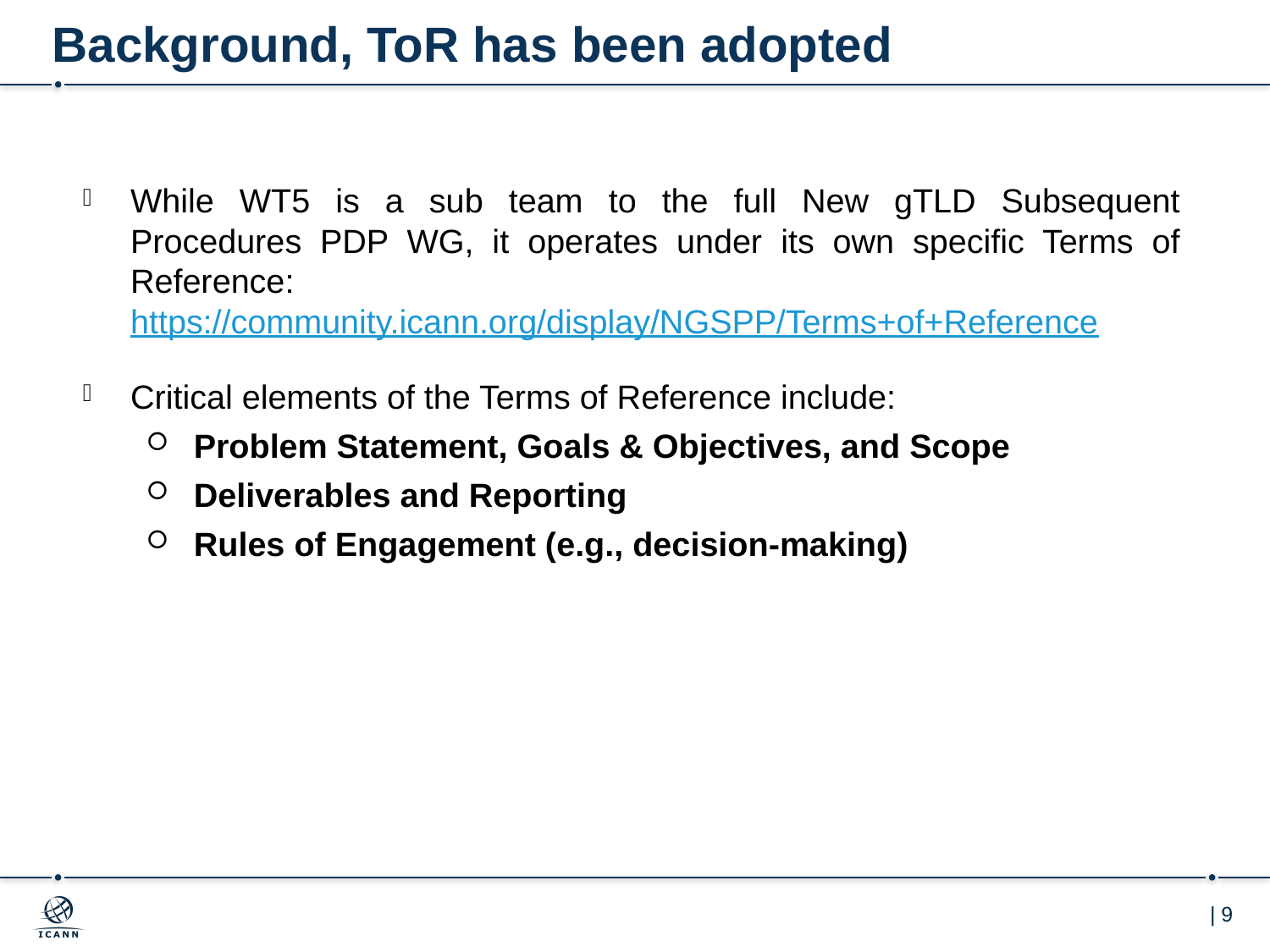

# Background, ToR has been adopted

While WT5 is a sub team to the full New gTLD Subsequent Procedures PDP WG, it operates under its own specific Terms of Reference: https://community.icann.org/display/NGSPP/Terms+of+Reference
Critical elements of the Terms of Reference include:
Problem Statement, Goals & Objectives, and Scope
Deliverables and Reporting
Rules of Engagement (e.g., decision-making)